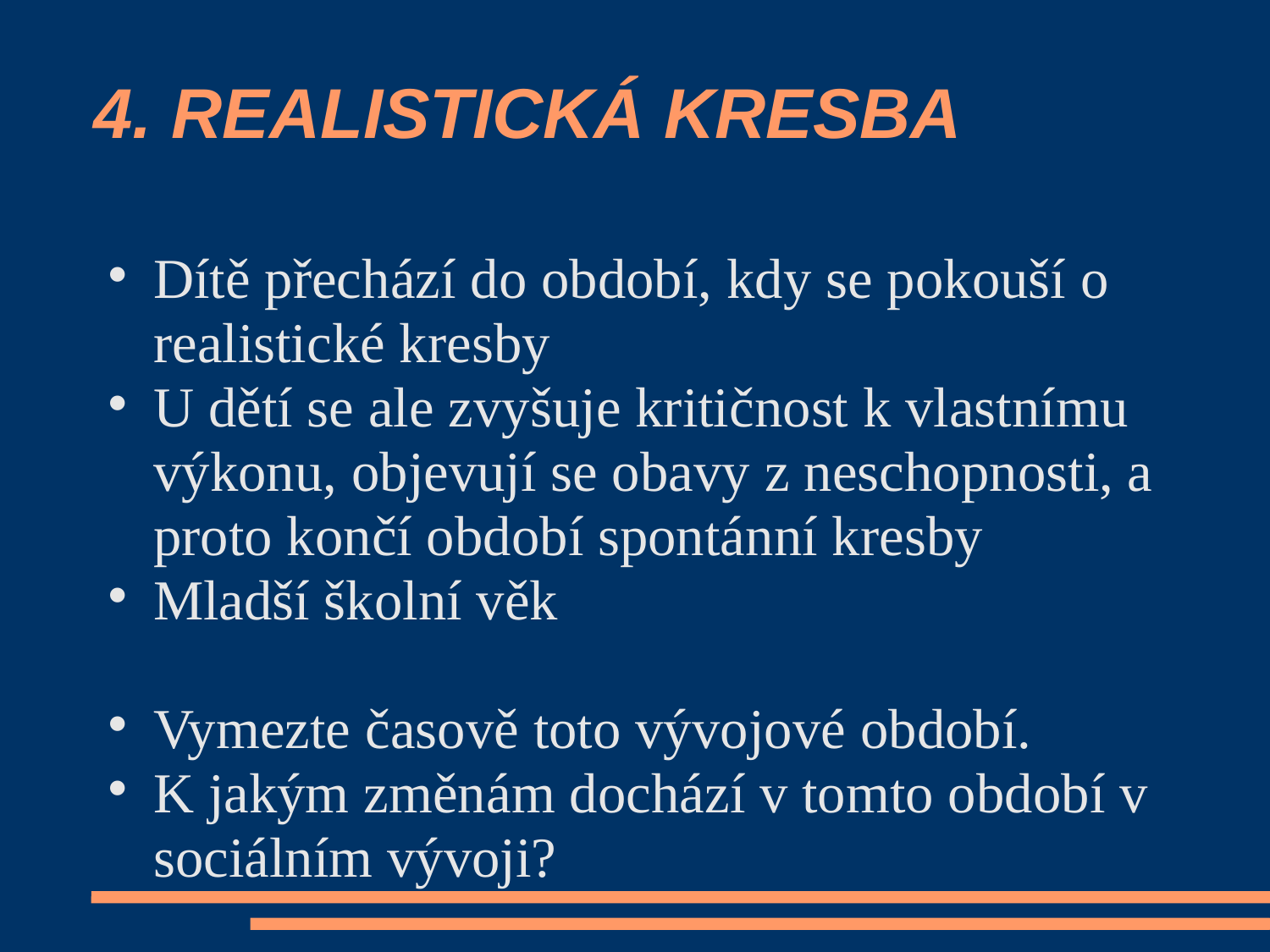

# 4. REALISTICKÁ KRESBA
Dítě přechází do období, kdy se pokouší o realistické kresby
U dětí se ale zvyšuje kritičnost k vlastnímu výkonu, objevují se obavy z neschopnosti, a proto končí období spontánní kresby
Mladší školní věk

Vymezte časově toto vývojové období.
K jakým změnám dochází v tomto období v sociálním vývoji?